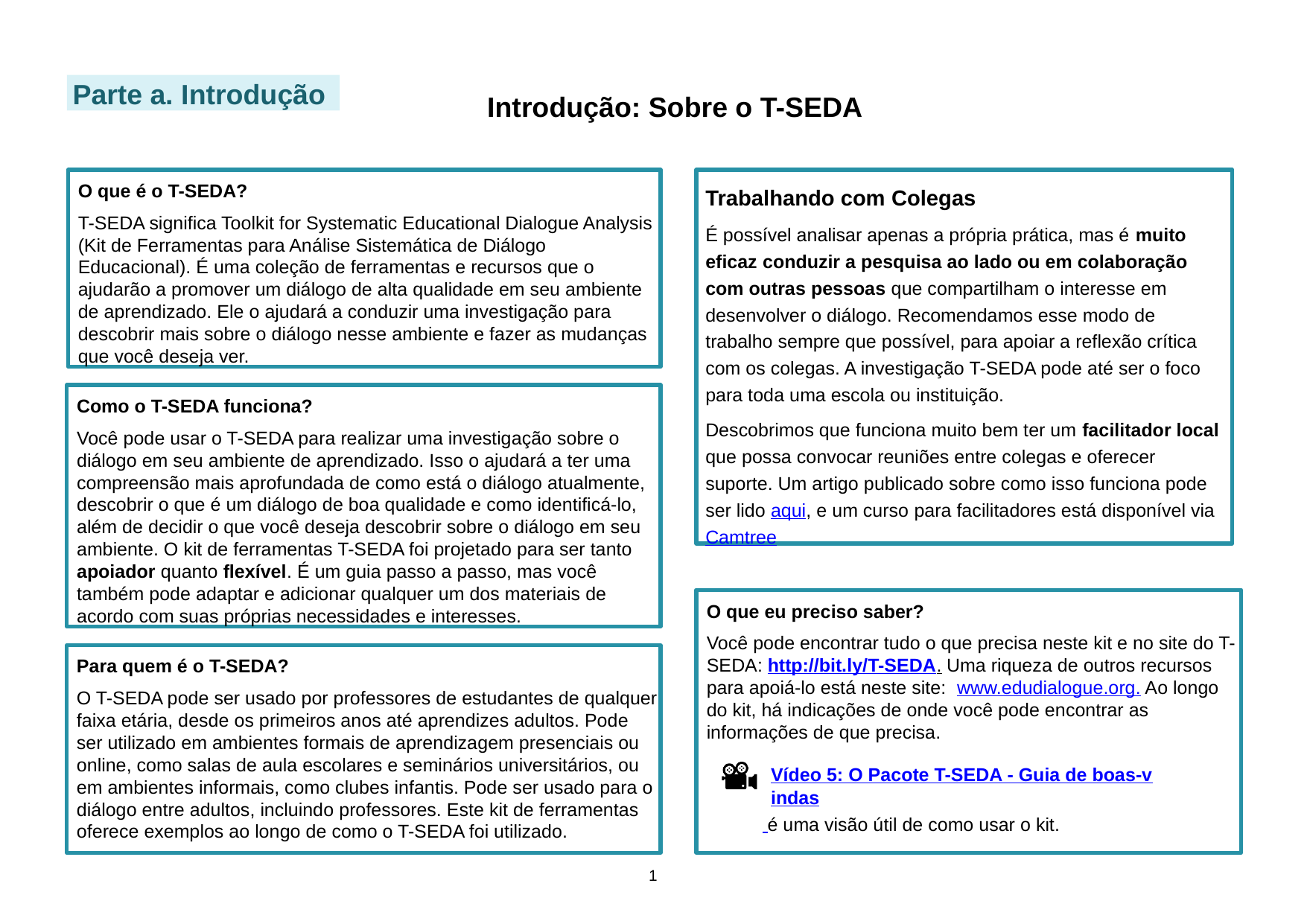

Parte a. Introdução
Introdução: Sobre o T-SEDA
Trabalhando com Colegas
É possível analisar apenas a própria prática, mas é muito eficaz conduzir a pesquisa ao lado ou em colaboração com outras pessoas que compartilham o interesse em desenvolver o diálogo. Recomendamos esse modo de trabalho sempre que possível, para apoiar a reflexão crítica com os colegas. A investigação T-SEDA pode até ser o foco para toda uma escola ou instituição.
Descobrimos que funciona muito bem ter um facilitador local que possa convocar reuniões entre colegas e oferecer suporte. Um artigo publicado sobre como isso funciona pode ser lido aqui, e um curso para facilitadores está disponível via Camtree
O que é o T-SEDA?
T-SEDA significa Toolkit for Systematic Educational Dialogue Analysis (Kit de Ferramentas para Análise Sistemática de Diálogo Educacional). É uma coleção de ferramentas e recursos que o ajudarão a promover um diálogo de alta qualidade em seu ambiente de aprendizado. Ele o ajudará a conduzir uma investigação para descobrir mais sobre o diálogo nesse ambiente e fazer as mudanças que você deseja ver.
Como o T-SEDA funciona?
Você pode usar o T-SEDA para realizar uma investigação sobre o diálogo em seu ambiente de aprendizado. Isso o ajudará a ter uma compreensão mais aprofundada de como está o diálogo atualmente, descobrir o que é um diálogo de boa qualidade e como identificá-lo, além de decidir o que você deseja descobrir sobre o diálogo em seu ambiente. O kit de ferramentas T-SEDA foi projetado para ser tanto apoiador quanto flexível. É um guia passo a passo, mas você também pode adaptar e adicionar qualquer um dos materiais de acordo com suas próprias necessidades e interesses.
O que eu preciso saber?
Você pode encontrar tudo o que precisa neste kit e no site do T-SEDA: http://bit.ly/T-SEDA. Uma riqueza de outros recursos para apoiá-lo está neste site:  www.edudialogue.org. Ao longo do kit, há indicações de onde você pode encontrar as informações de que precisa.

Vídeo 5: O Pacote T-SEDA - Guia de boas-vindas é uma visão útil de como usar o kit.
Para quem é o T-SEDA?
O T-SEDA pode ser usado por professores de estudantes de qualquer faixa etária, desde os primeiros anos até aprendizes adultos. Pode ser utilizado em ambientes formais de aprendizagem presenciais ou online, como salas de aula escolares e seminários universitários, ou em ambientes informais, como clubes infantis. Pode ser usado para o diálogo entre adultos, incluindo professores. Este kit de ferramentas oferece exemplos ao longo de como o T-SEDA foi utilizado.

1